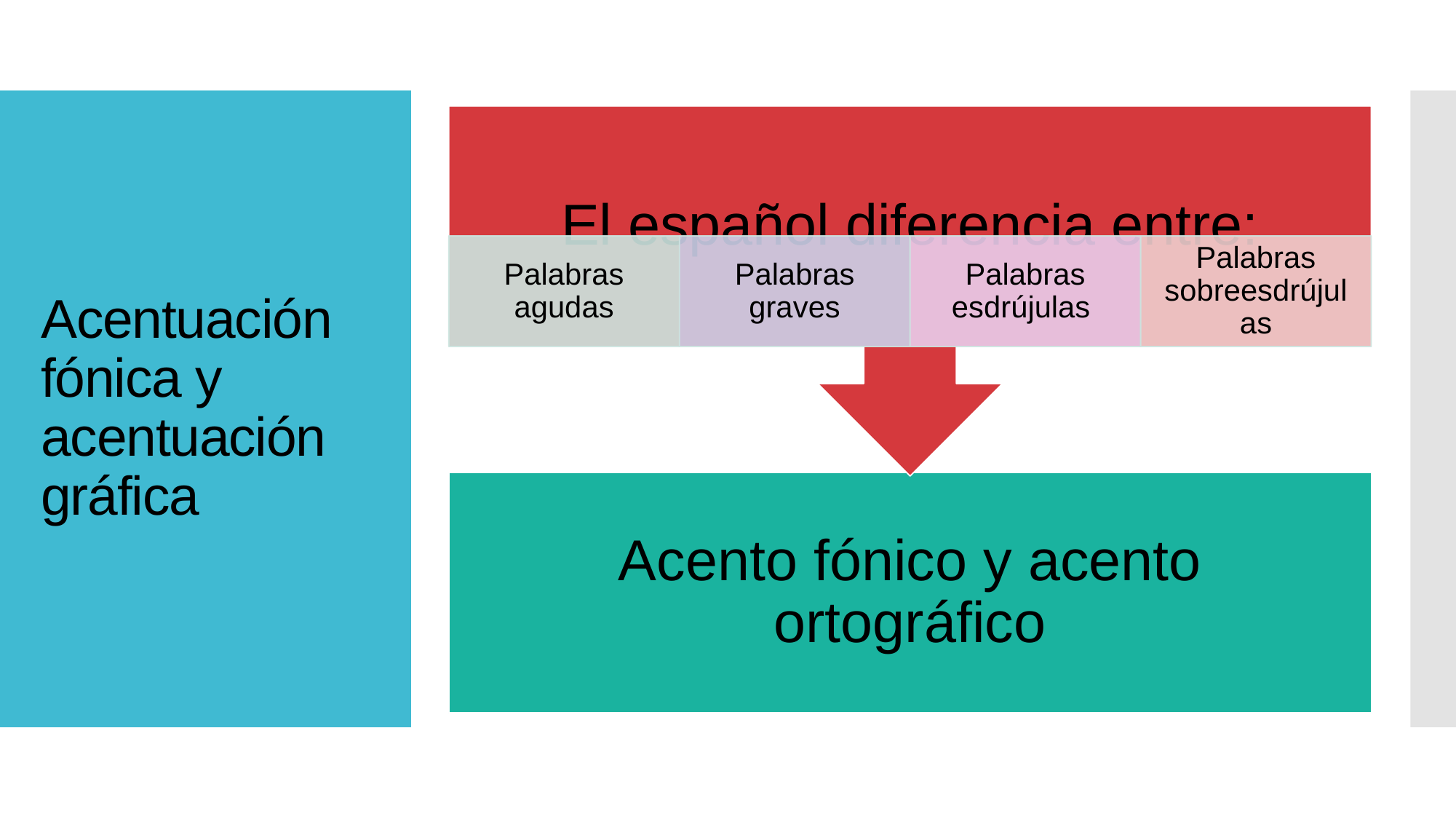

Acento fónico y acento ortográfico
El español diferencia entre:
Palabras agudas
Palabras graves
Palabras esdrújulas
Palabras sobreesdrújulas
# Acentuación fónica y acentuación gráfica